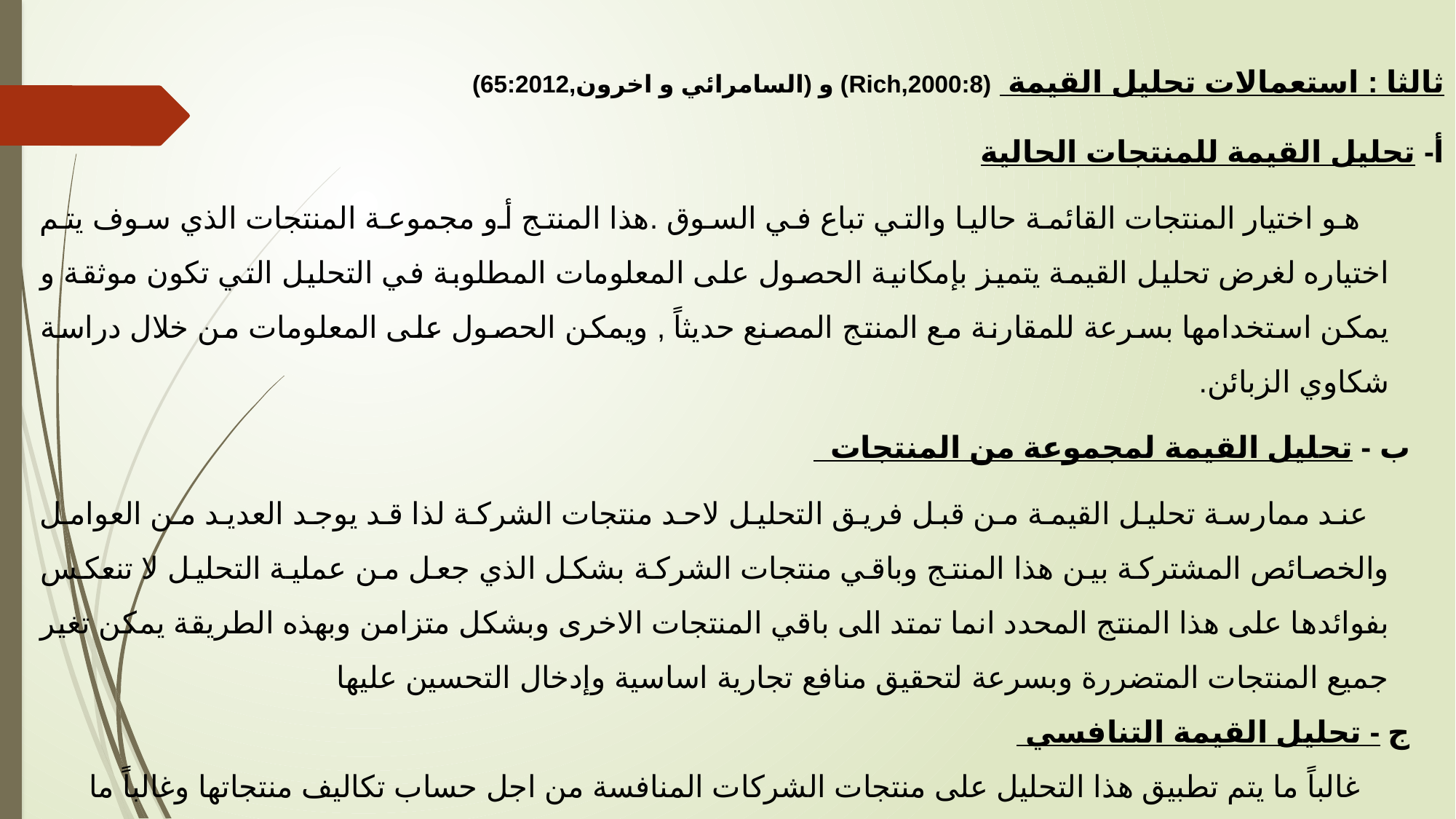

ثالثا : استعمالات تحليل القيمة  (Rich,2000:8) و (السامرائي و اخرون,65:2012)
أ- تحليل القيمة للمنتجات الحالية
      هو اختيار المنتجات القائمة حاليا والتي تباع في السوق .هذا المنتج أو مجموعة المنتجات الذي سوف يتم اختياره لغرض تحليل القيمة يتميز بإمكانية الحصول على المعلومات المطلوبة في التحليل التي تكون موثقة و يمكن استخدامها بسرعة للمقارنة مع المنتج المصنع حديثاً , ويمكن الحصول على المعلومات من خلال دراسة شكاوي الزبائن.
ب - تحليل القيمة لمجموعة من المنتجات
     عند ممارسة تحليل القيمة من قبل فريق التحليل لاحد منتجات الشركة لذا قد يوجد العديد من العوامل والخصائص المشتركة بين هذا المنتج وباقي منتجات الشركة بشكل الذي جعل من عملية التحليل لا تنعكس بفوائدها على هذا المنتج المحدد انما تمتد الى باقي المنتجات الاخرى وبشكل متزامن وبهذه الطريقة يمكن تغير جميع المنتجات المتضررة وبسرعة لتحقيق منافع تجارية اساسية وإدخال التحسين عليها
ج - تحليل القيمة التنافسي
      غالباً ما يتم تطبيق هذا التحليل على منتجات الشركات المنافسة من اجل حساب تكاليف منتجاتها وغالباً ما يعرف هذا  ب التفكيك  وهو تحليل القيمة العكسي وهذا النوع يطبقه الفريق لفهم التصميم والتكاليف تصنيع المنتجات المنافسين بهدف فهم كيفية صنع المنتجات المنافسة وما هي نقاط الضعف وما هي تكاليف الإنتاج إلى جانب فهم المميزات المعتمدة من قبل الشركات المنافسة.